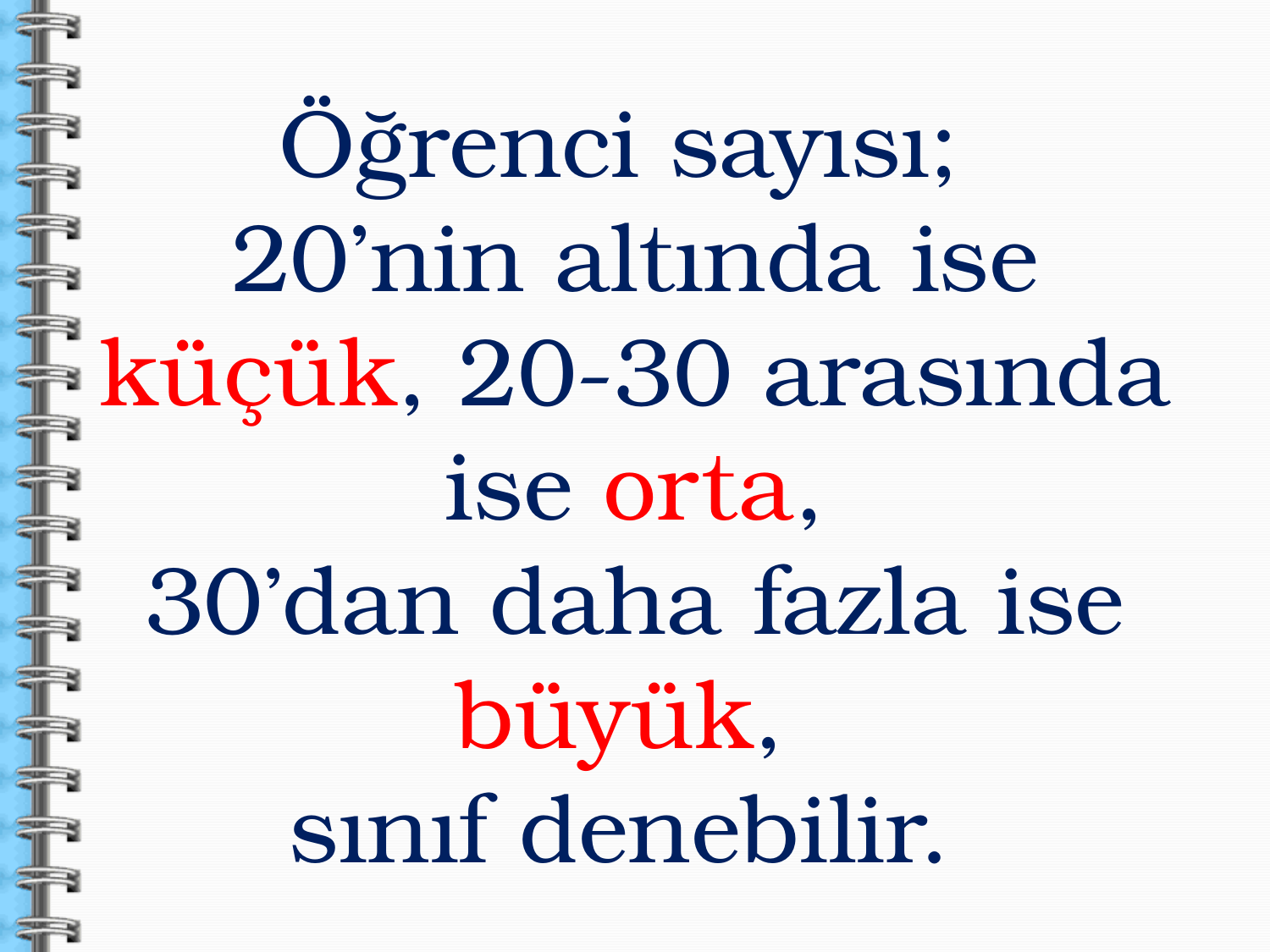

Öğrenci sayısı;
20’nin altında ise küçük, 20-30 arasında ise orta,
30’dan daha fazla ise büyük,
sınıf denebilir.